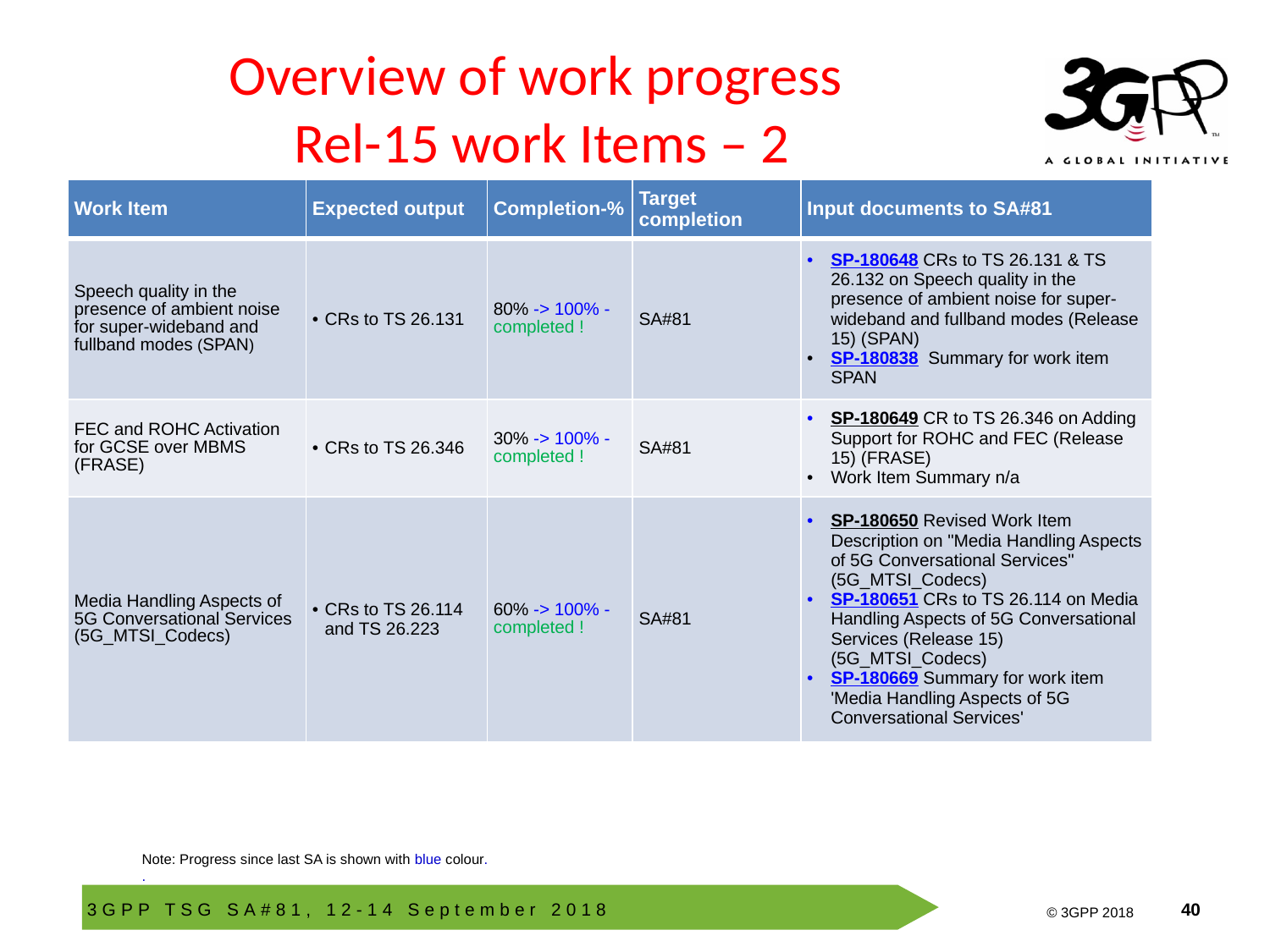

# Overview of work progress Rel-15 work Items – 2
| Work Item | Expected output | Completion-% | Target completion | Input documents to SA#81 |
| --- | --- | --- | --- | --- |
| Speech quality in the presence of ambient noise for super-wideband and fullband modes (SPAN) | CRs to TS 26.131 | 80% -> 100% - completed ! | SA#81 | SP-180648 CRs to TS 26.131 & TS 26.132 on Speech quality in the presence of ambient noise for super-wideband and fullband modes (Release 15) (SPAN) SP-180838 Summary for work item SPAN |
| FEC and ROHC Activation for GCSE over MBMS (FRASE) | CRs to TS 26.346 | 30% -> 100% - completed ! | SA#81 | SP-180649 CR to TS 26.346 on Adding Support for ROHC and FEC (Release 15) (FRASE) Work Item Summary n/a |
| Media Handling Aspects of 5G Conversational Services (5G\_MTSI\_Codecs) | CRs to TS 26.114 and TS 26.223 | 60% -> 100% - completed ! | SA#81 | SP-180650 Revised Work Item Description on "Media Handling Aspects of 5G Conversational Services" (5G\_MTSI\_Codecs) SP-180651 CRs to TS 26.114 on Media Handling Aspects of 5G Conversational Services (Release 15) (5G\_MTSI\_Codecs) SP-180669 Summary for work item 'Media Handling Aspects of 5G Conversational Services' |

Note: Progress since last SA is shown with blue colour.
.